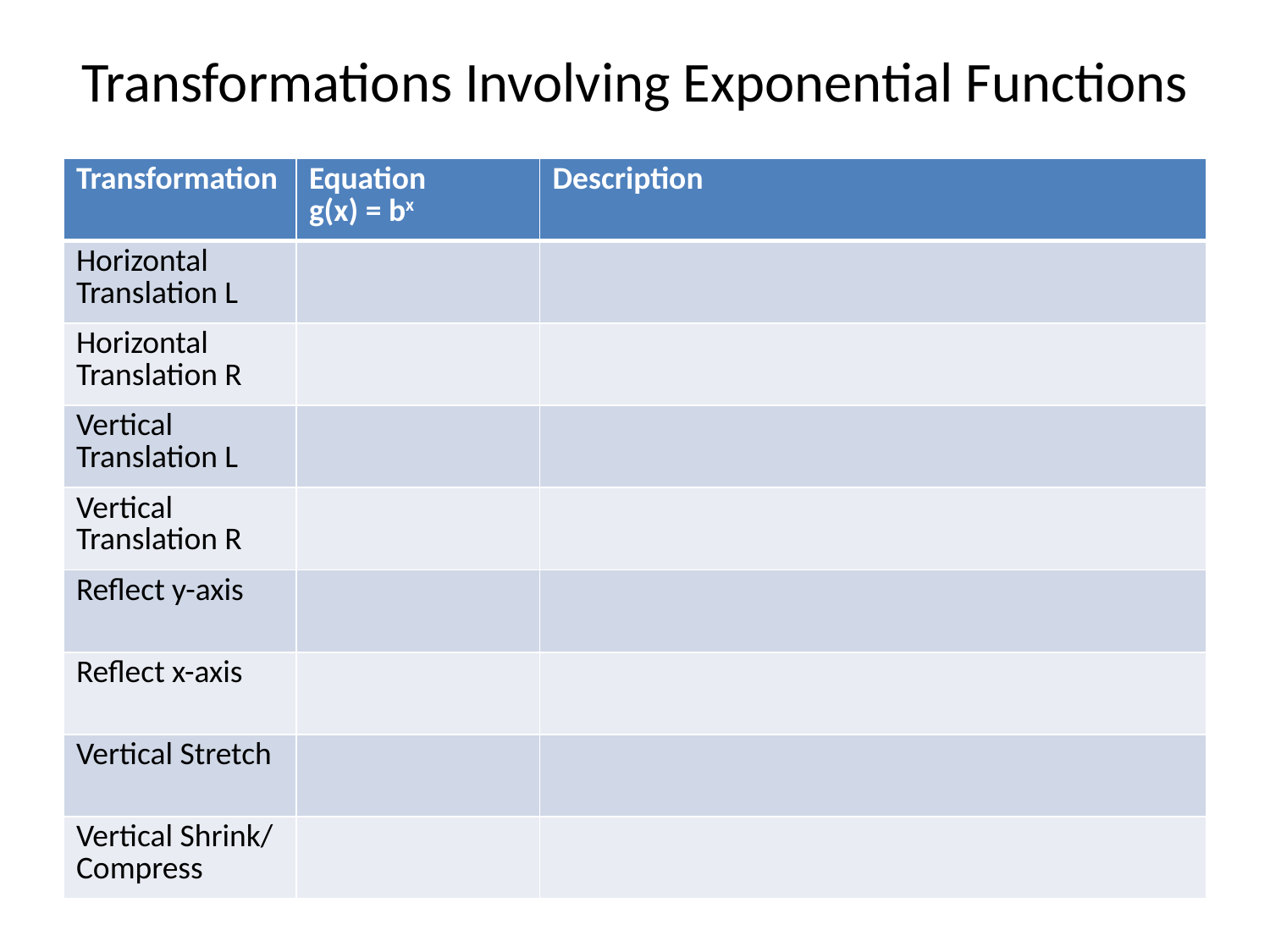

# Transformations Involving Exponential Functions
| Transformation | Equation g(x) = bx | Description |
| --- | --- | --- |
| Horizontal Translation L |  |  |
| Horizontal Translation R |  |  |
| Vertical Translation L |  |  |
| Vertical Translation R |  |  |
| Reflect y-axis |  |  |
| Reflect x-axis |  |  |
| Vertical Stretch |  |  |
| Vertical Shrink/ Compress |  |  |